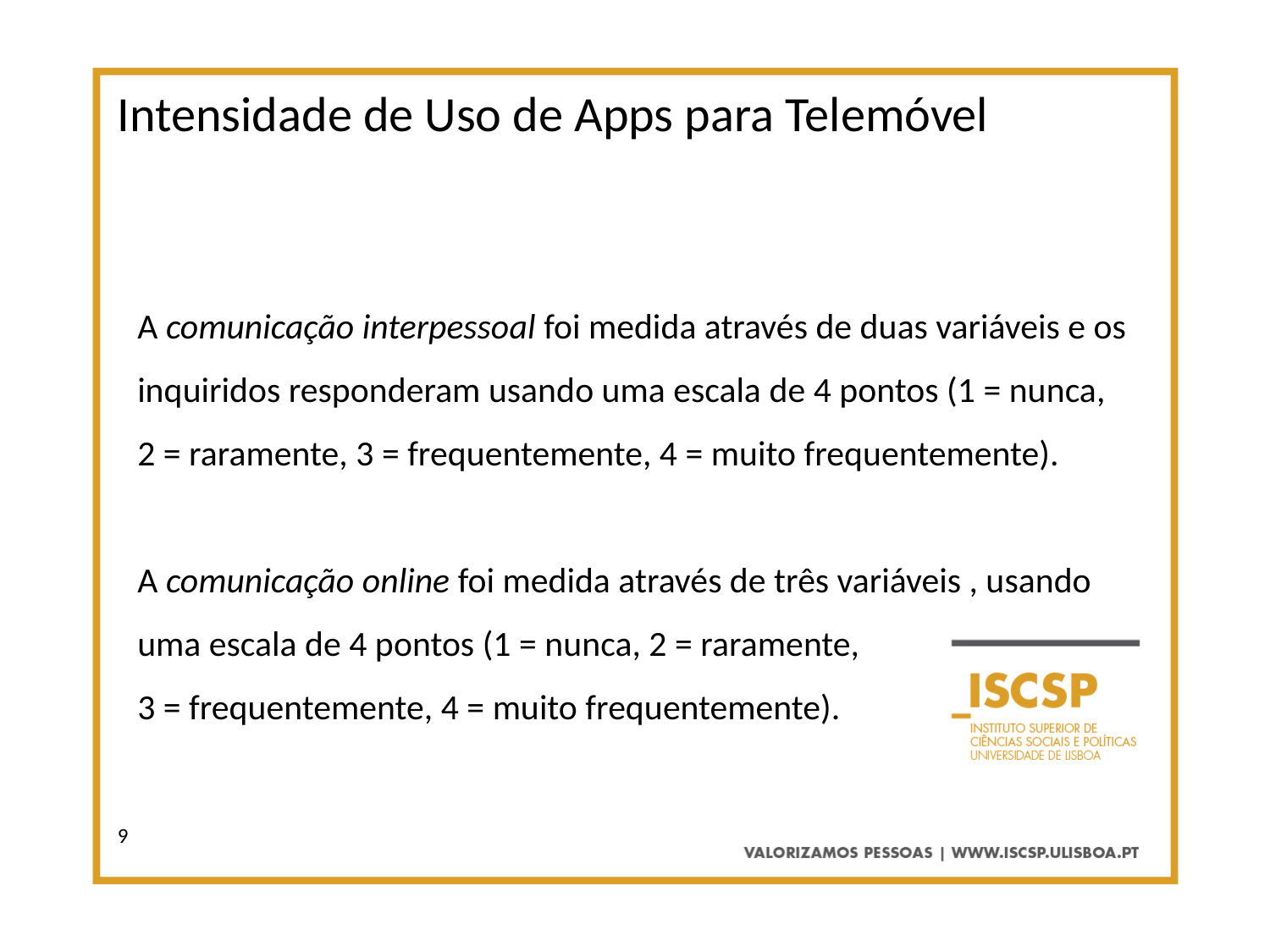

Intensidade de Uso de Apps para Telemóvel
A comunicação interpessoal foi medida através de duas variáveis e os inquiridos responderam usando uma escala de 4 pontos (1 = nunca,
2 = raramente, 3 = frequentemente, 4 = muito frequentemente).

A comunicação online foi medida através de três variáveis , usando uma escala de 4 pontos (1 = nunca, 2 = raramente,
3 = frequentemente, 4 = muito frequentemente).
9